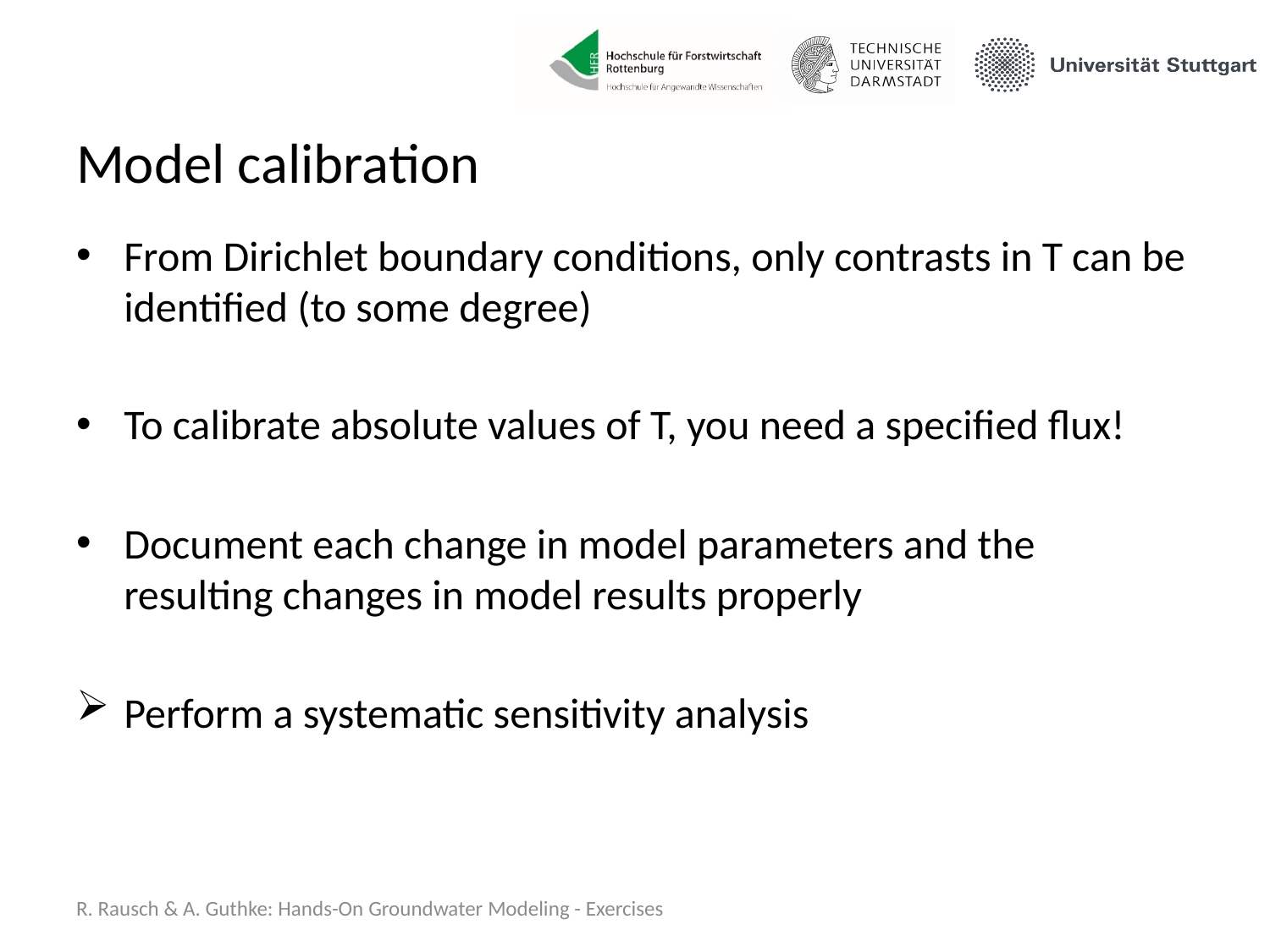

# Model calibration
From Dirichlet boundary conditions, only contrasts in T can be identified (to some degree)

To calibrate absolute values of T, you need a specified flux!

Document each change in model parameters and the resulting changes in model results properly

Perform a systematic sensitivity analysis

R. Rausch & A. Guthke: Hands-On Groundwater Modeling - Exercises